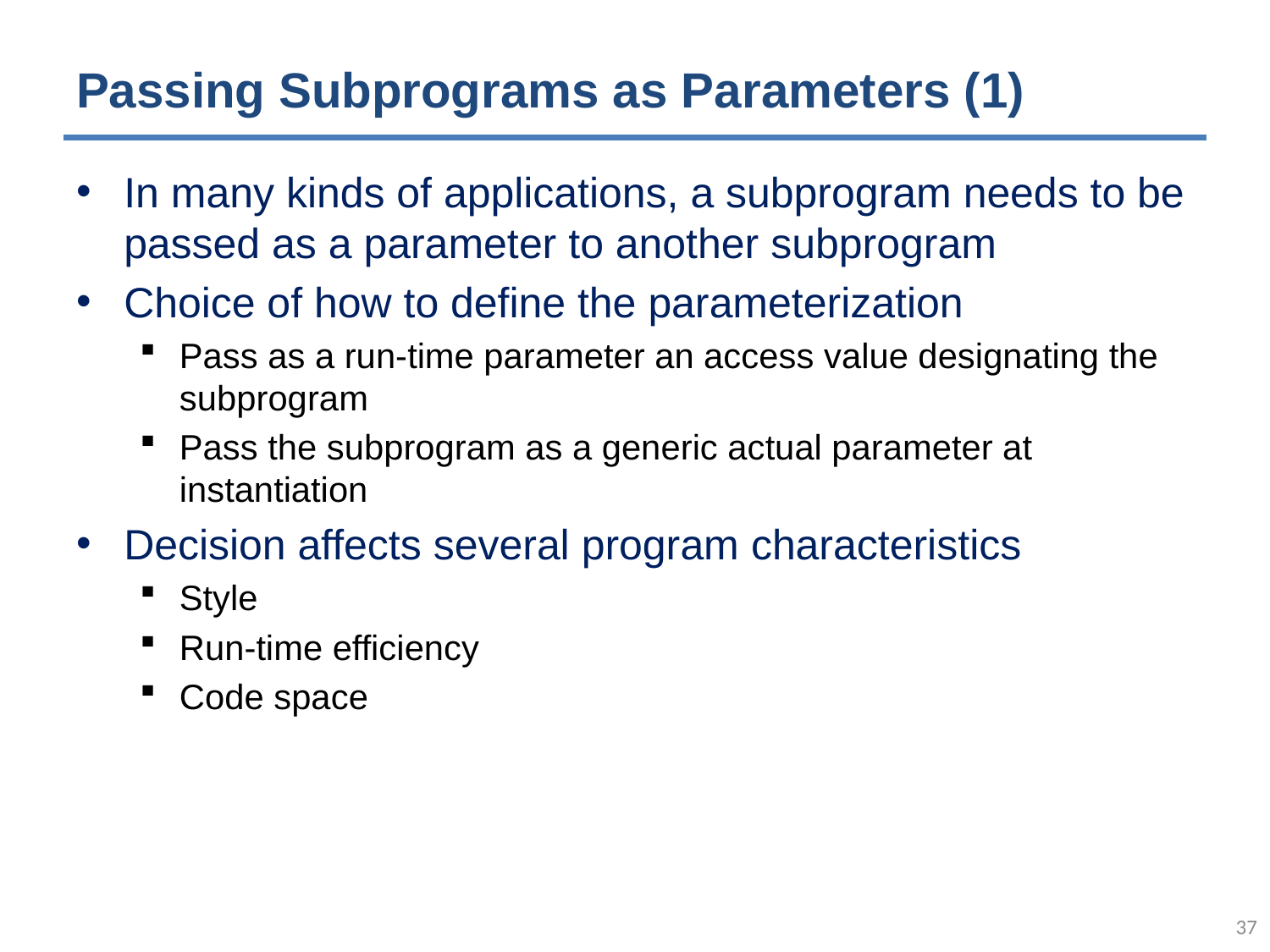

# Passing Subprograms as Parameters (1)
In many kinds of applications, a subprogram needs to be passed as a parameter to another subprogram
Choice of how to define the parameterization
Pass as a run-time parameter an access value designating the subprogram
Pass the subprogram as a generic actual parameter at instantiation
Decision affects several program characteristics
Style
Run-time efficiency
Code space

37